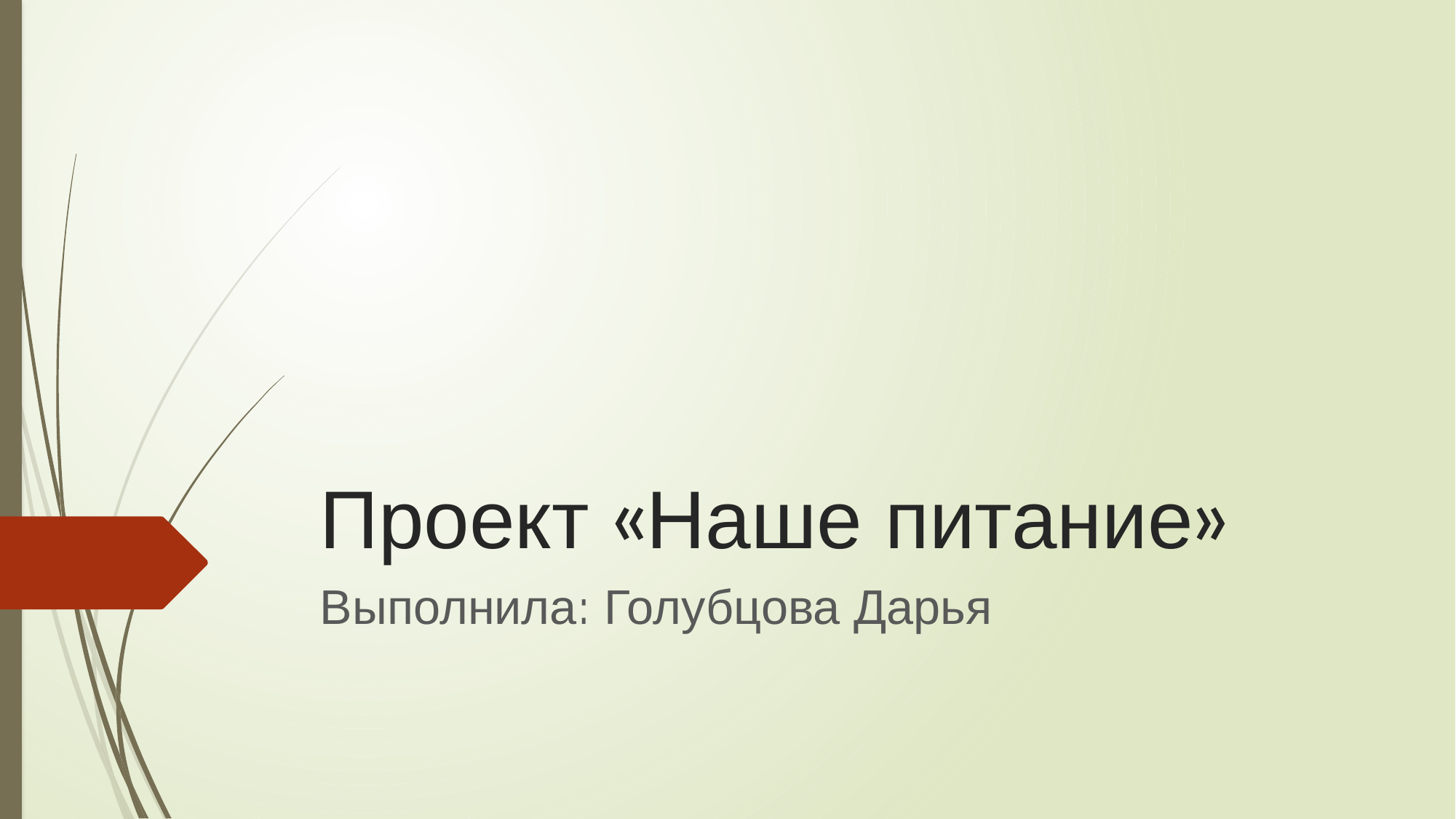

# Проект «Наше питание»
Выполнила: Голубцова Дарья